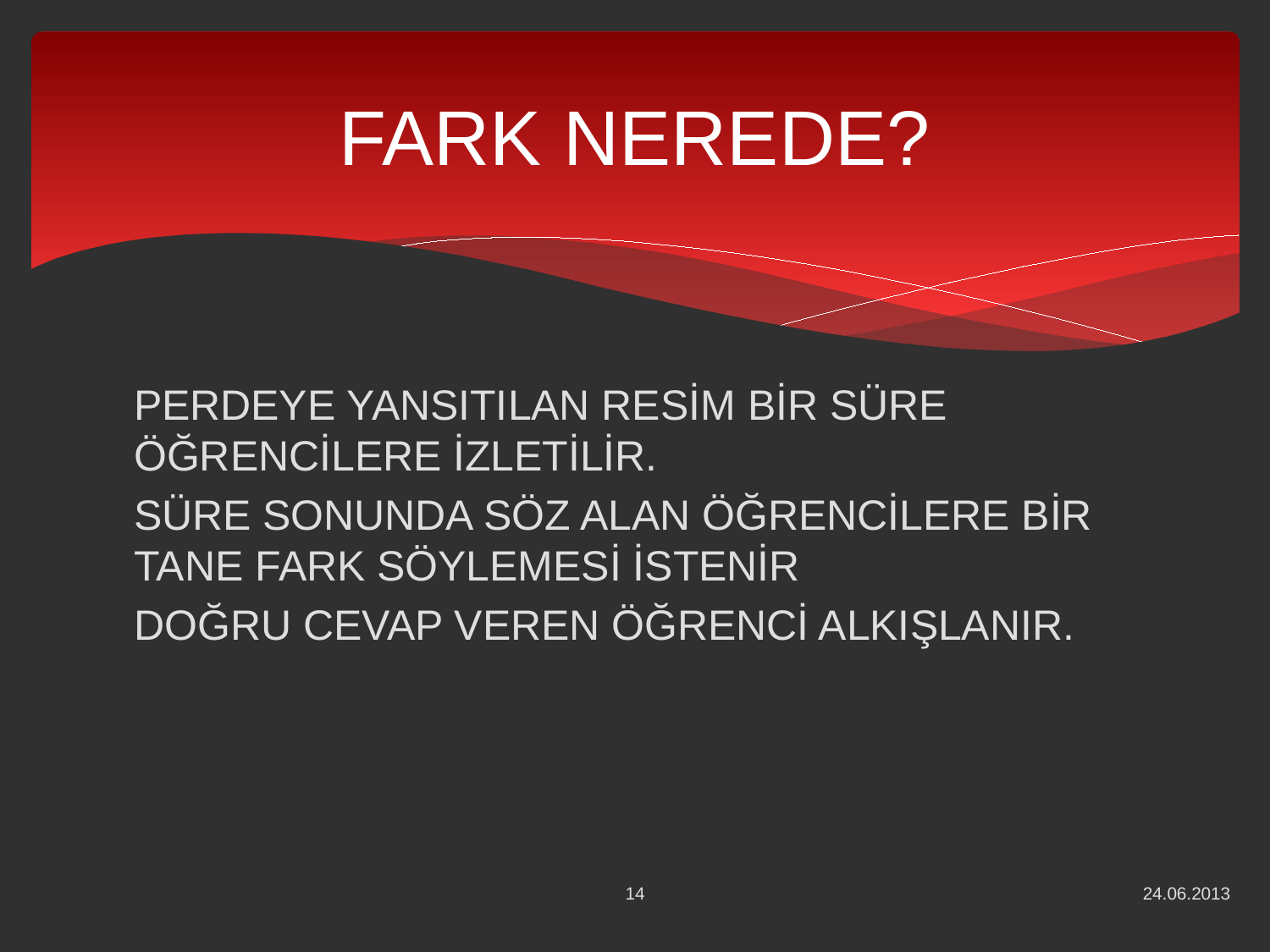

# FARK NEREDE?
PERDEYE YANSITILAN RESİM BİR SÜRE ÖĞRENCİLERE İZLETİLİR.
SÜRE SONUNDA SÖZ ALAN ÖĞRENCİLERE BİR TANE FARK SÖYLEMESİ İSTENİR
DOĞRU CEVAP VEREN ÖĞRENCİ ALKIŞLANIR.
14
24.06.2013